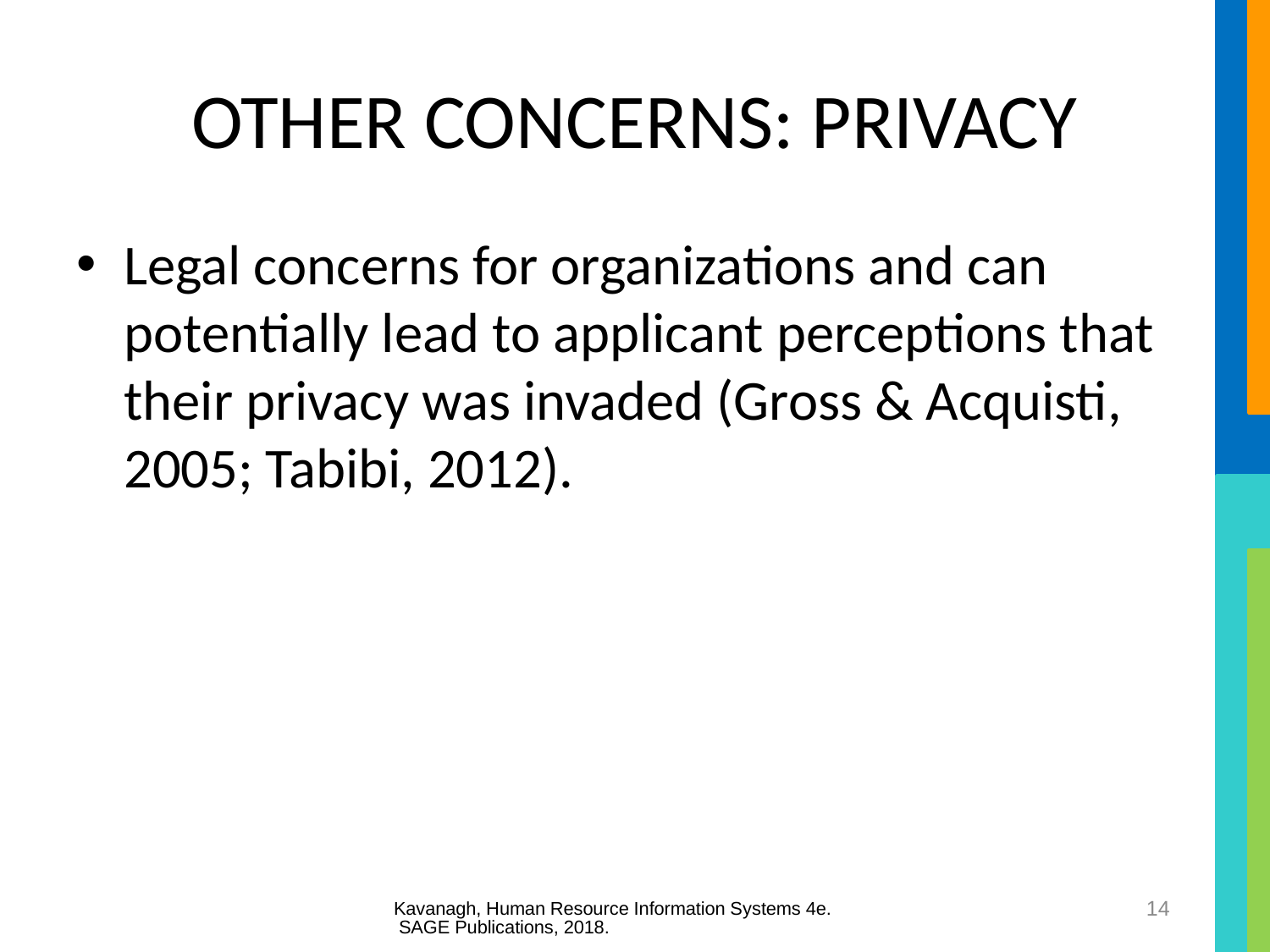

# OTHER CONCERNS: PRIVACY
Legal concerns for organizations and can potentially lead to applicant perceptions that their privacy was invaded (Gross & Acquisti, 2005; Tabibi, 2012).
Kavanagh, Human Resource Information Systems 4e. SAGE Publications, 2018.
14